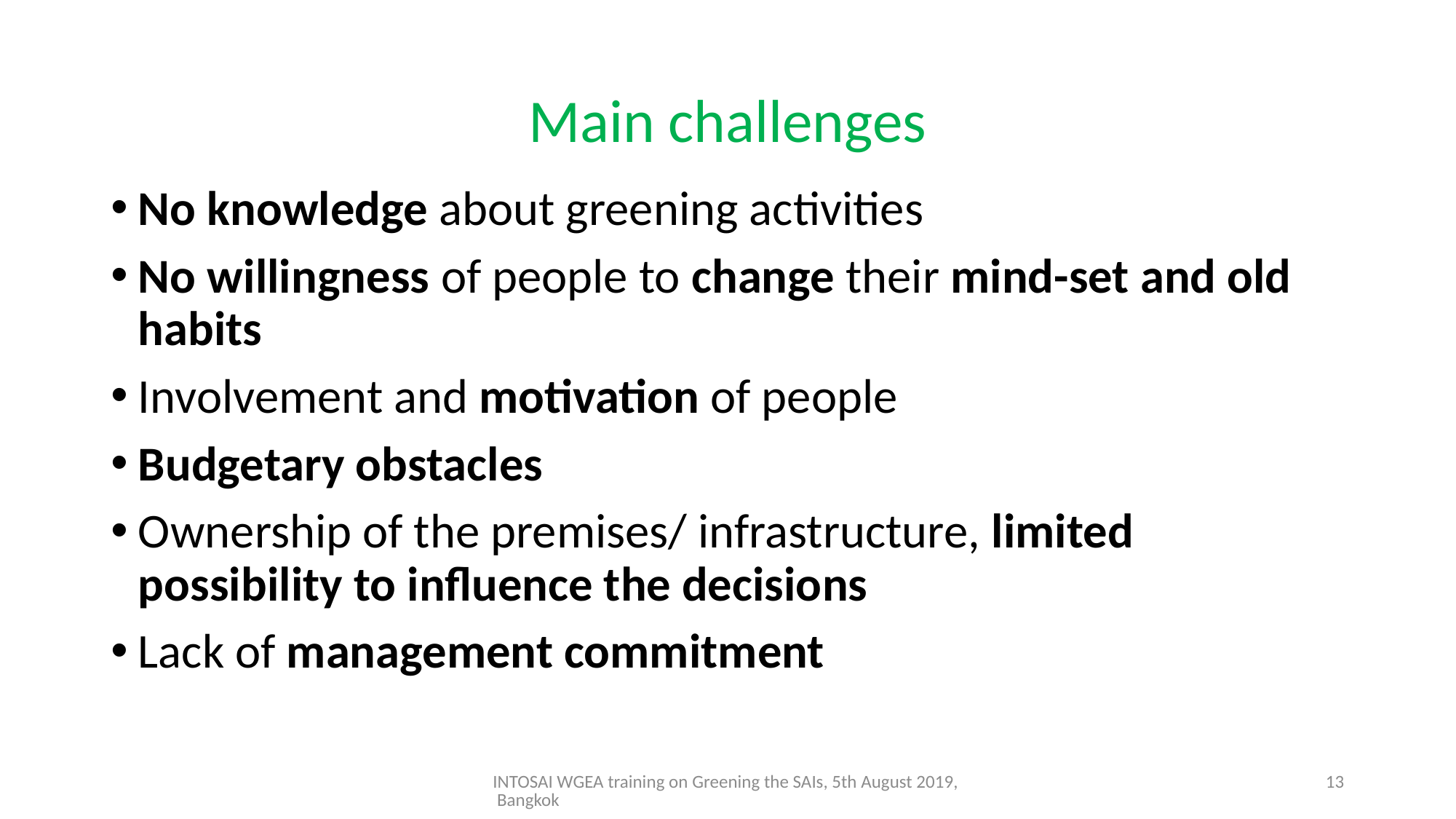

# Main challenges
No knowledge about greening activities
No willingness of people to change their mind-set and old habits
Involvement and motivation of people
Budgetary obstacles
Ownership of the premises/ infrastructure, limited possibility to influence the decisions
Lack of management commitment

INTOSAI WGEA training on Greening the SAIs, 5th August 2019, Bangkok
13